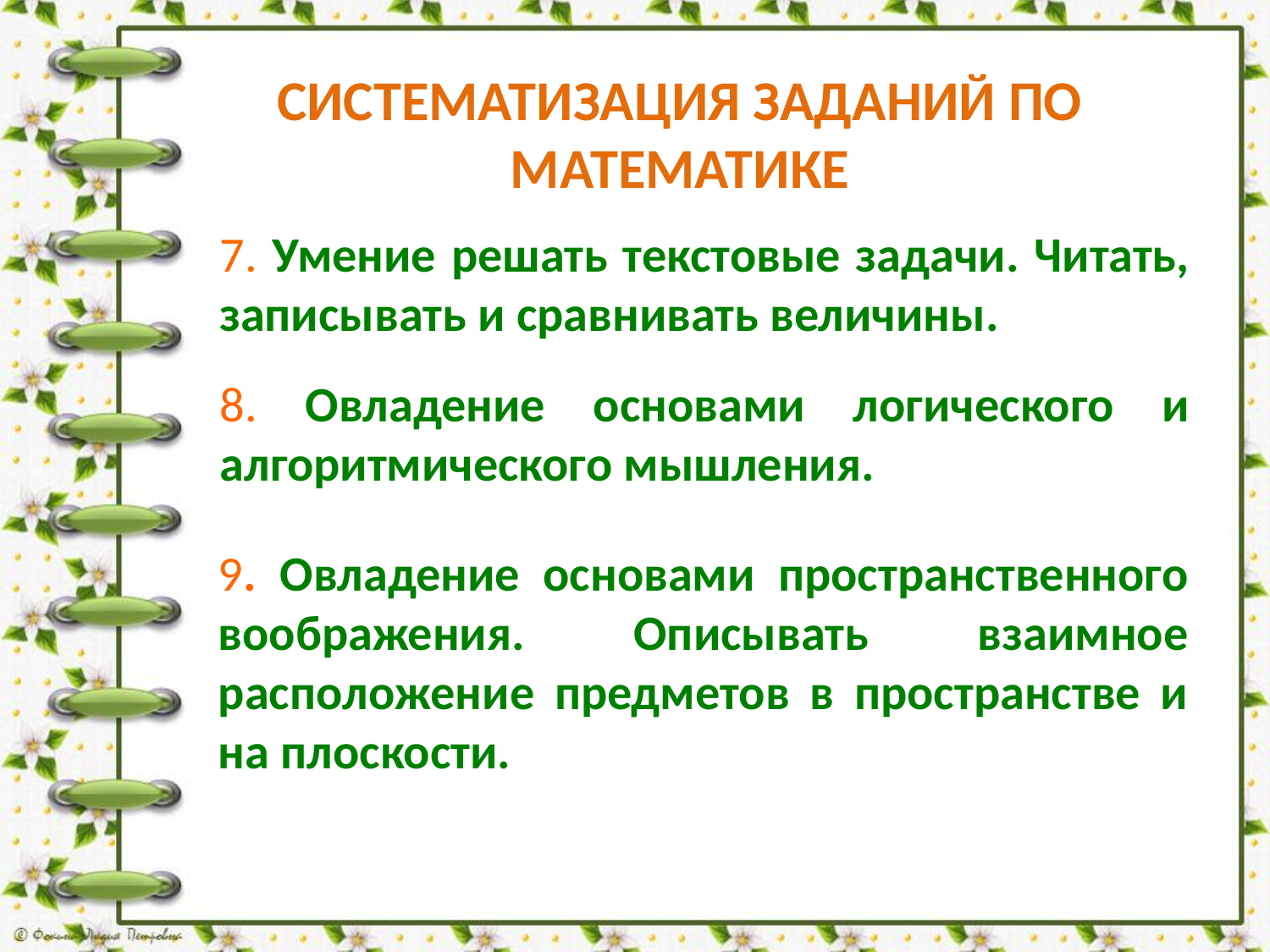

СИСТЕМАТИЗАЦИЯ ЗАДАНИЙ ПО МАТЕМАТИКЕ
7. Умение решать текстовые задачи. Читать, записывать и сравнивать величины.
8. Овладение основами логического и алгоритмического мышления.
9. Овладение основами пространственного воображения. Описывать взаимное расположение предметов в пространстве и на плоскости.